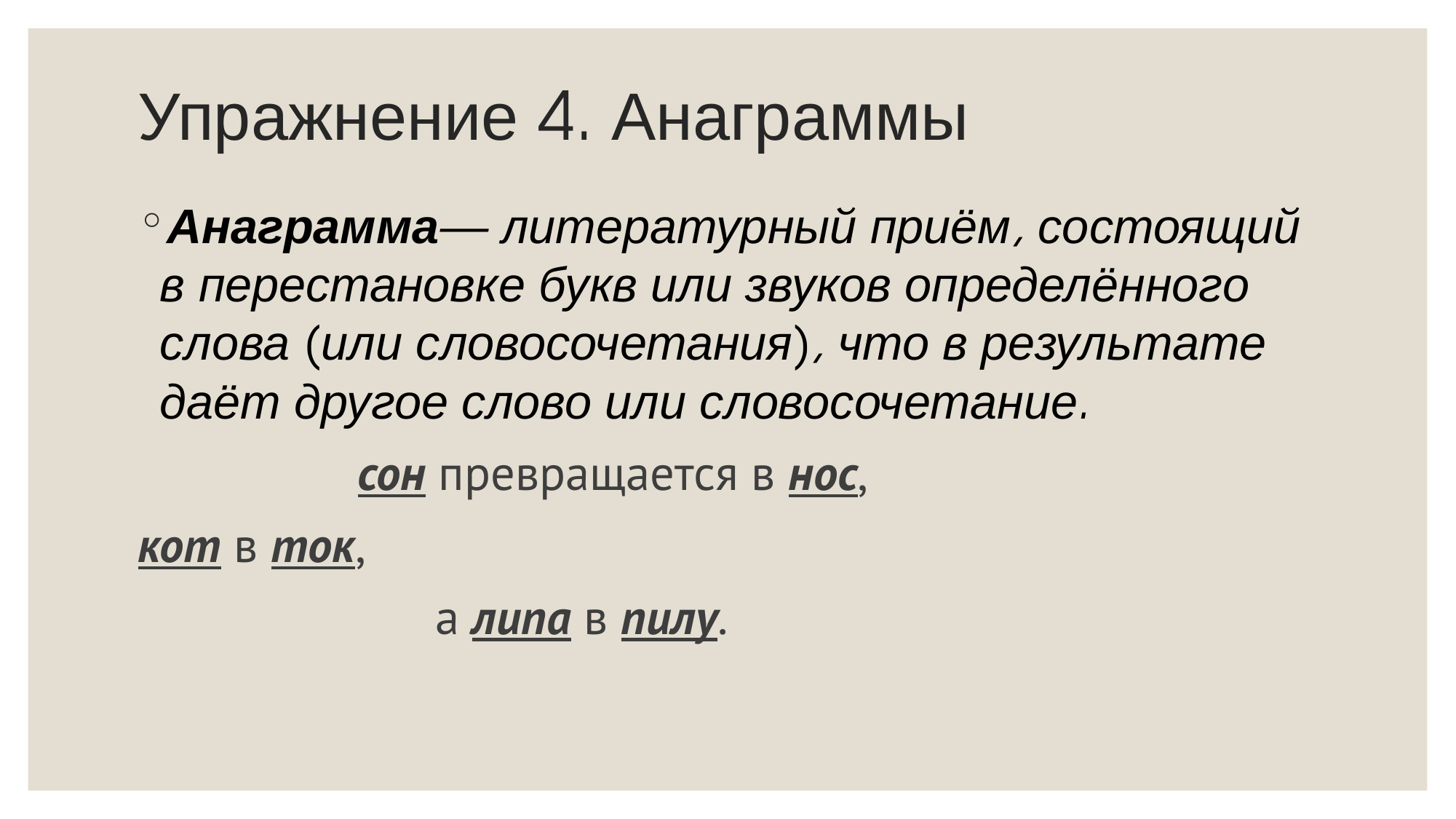

# Упражнение 4. Анаграммы
Анаграмма— литературный приём, состоящий в перестановке букв или звуков определённого слова (или словосочетания), что в результате даёт другое слово или словосочетание.
                 сон превращается в нос,
кот в ток,
                       а липа в пилу.